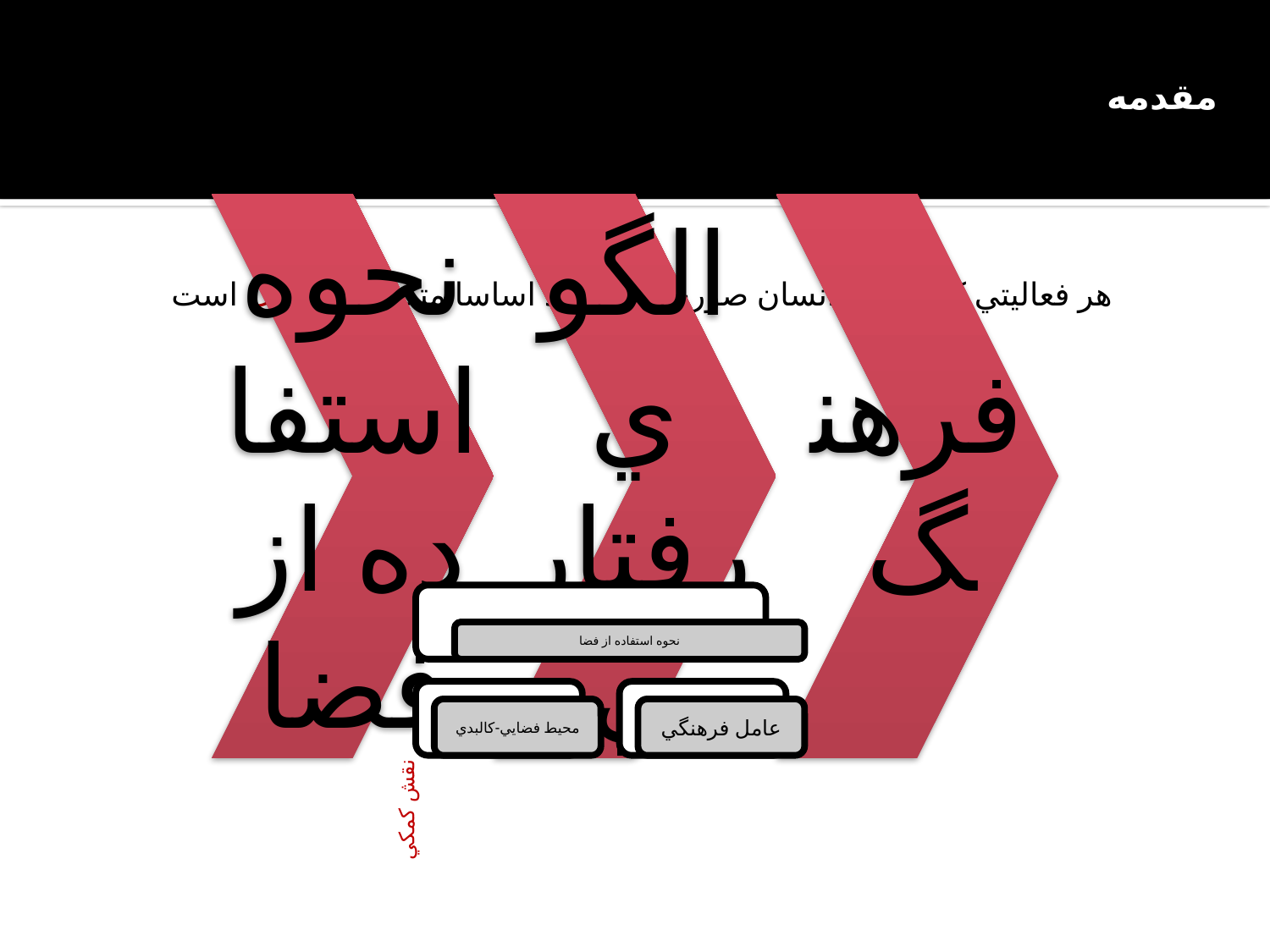

مقدمه
فرهنگ
نحوه استفاده از فضا
هر فعاليتي که توسط انسان صورت مي گيرد اساسا متکي به فرهنگ است
نحوه استفاده از فضا
محيط فضايي-كالبدي
عامل فرهنگي
نقش كمكي